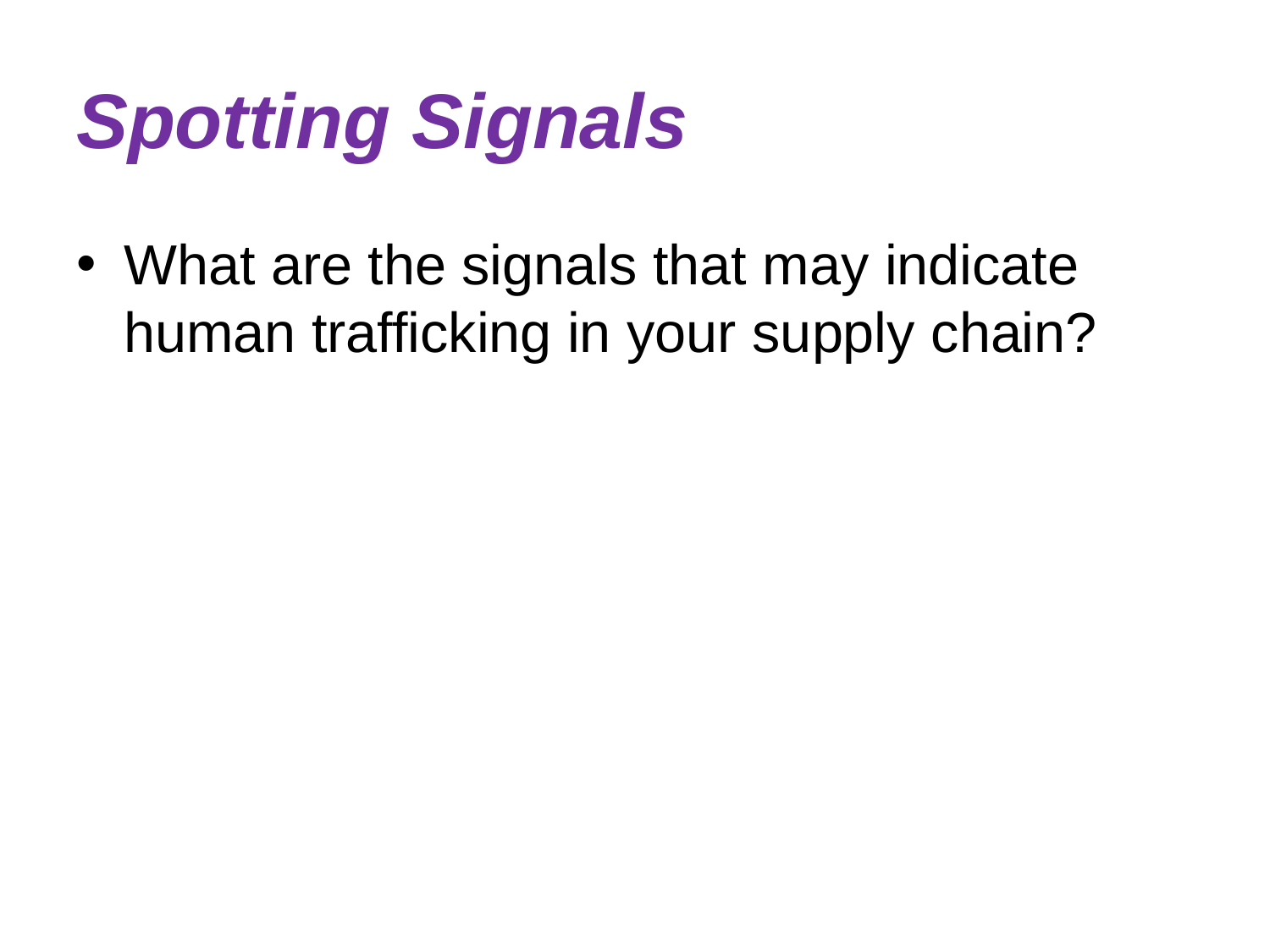

# Spotting Signals
What are the signals that may indicate human trafficking in your supply chain?